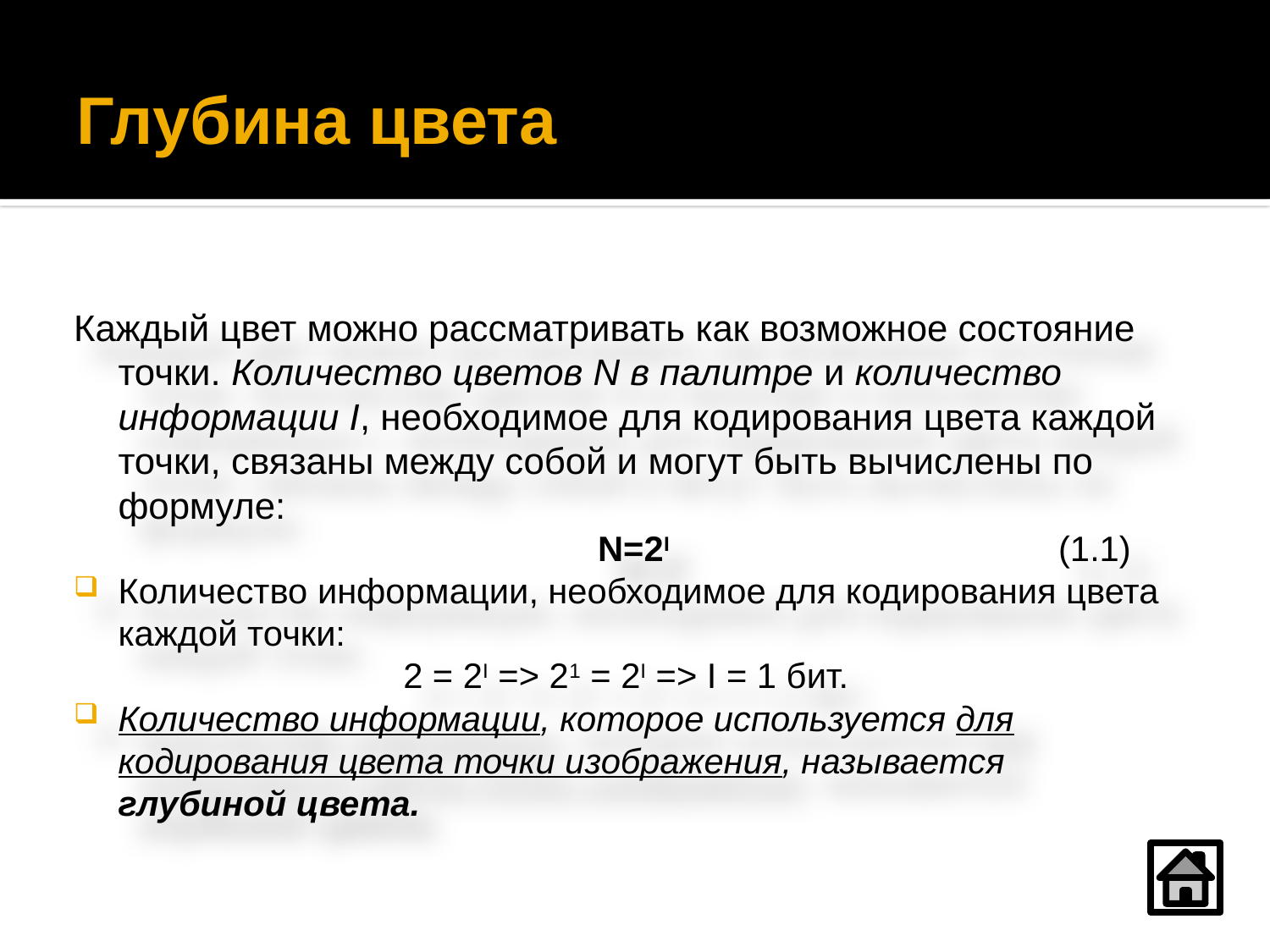

# Глубина цвета
Каждый цвет можно рассматривать как возможное состояние точки. Количество цветов N в палитре и количество информации I, необходимое для кодирования цвета каждой точки, связаны между собой и могут быть вычислены по формуле:
                                                 N=2I                                                                    (1.1)
Количество информации, необходимое для кодирования цвета каждой точки:
2 = 2I => 21 = 2I => I = 1 бит.
Количество информации, которое используется для кодирования цвета точки изображения, называется глубиной цвета.